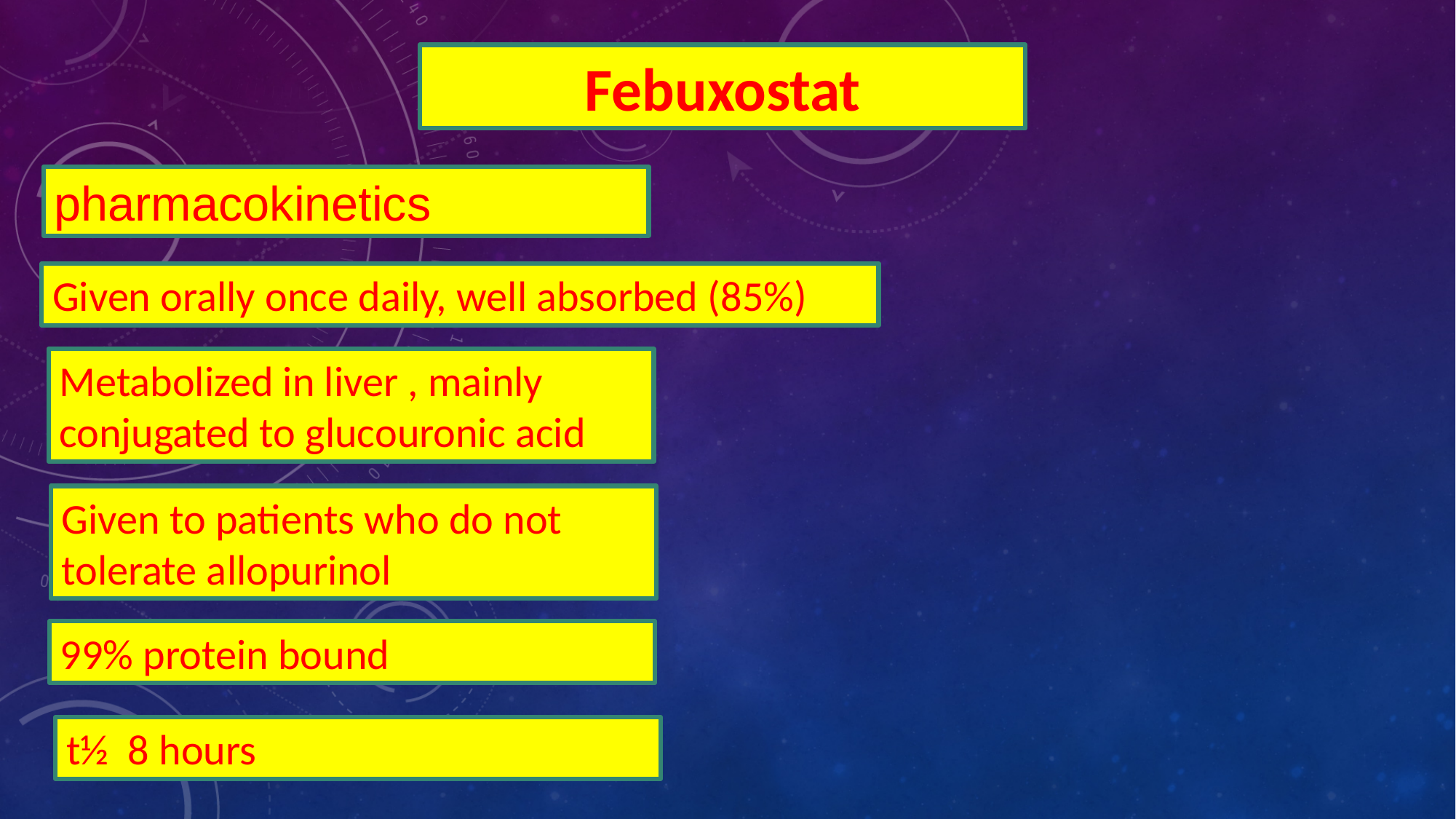

Febuxostat
pharmacokinetics
Given orally once daily, well absorbed (85%)
Metabolized in liver , mainly conjugated to glucouronic acid
Given to patients who do not tolerate allopurinol
99% protein bound
t½  8 hours